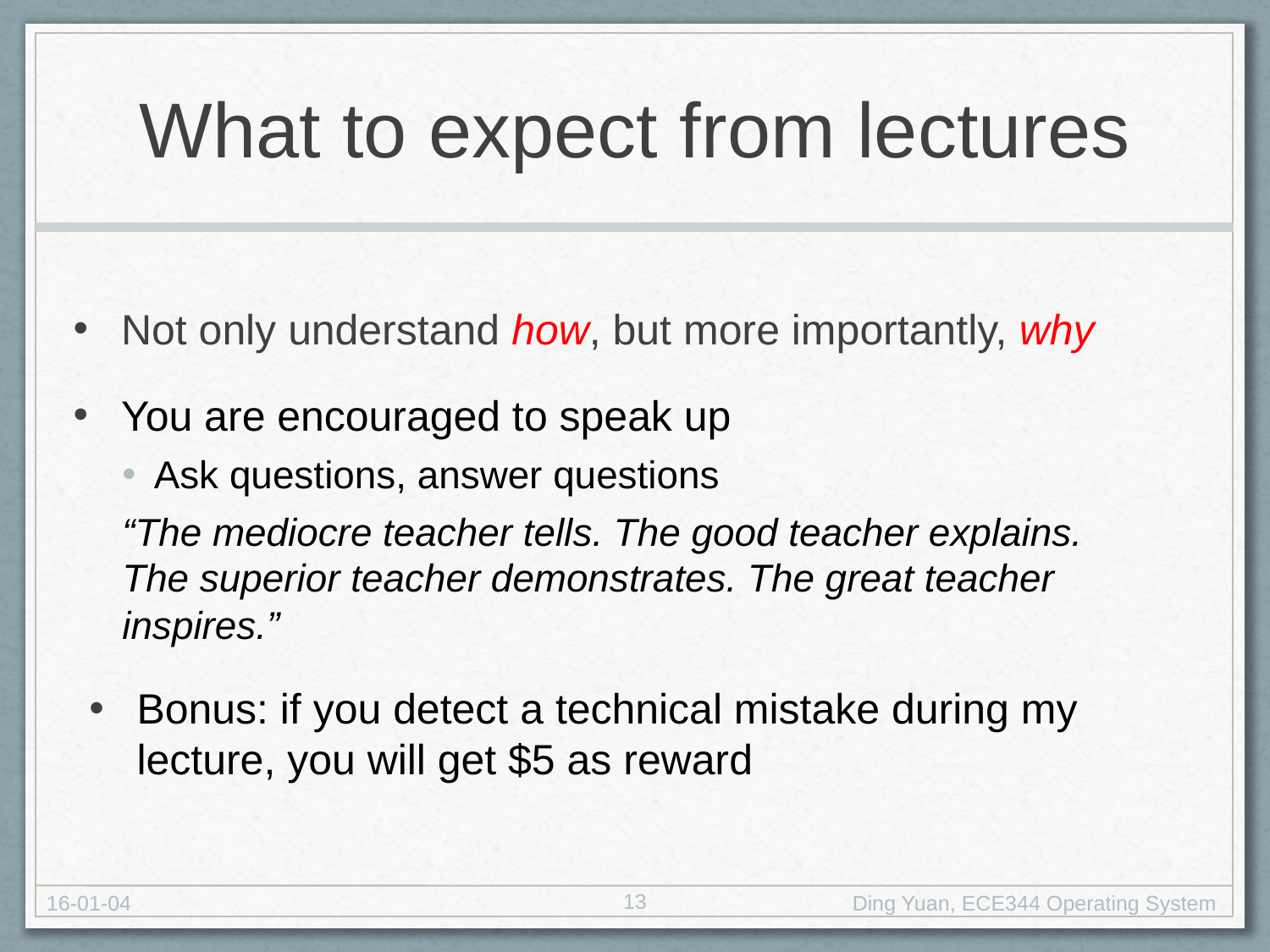

# What to expect from lectures
Not only understand how, but more importantly, why
You are encouraged to speak up
Ask questions, answer questions
“The mediocre teacher tells. The good teacher explains. The superior teacher demonstrates. The great teacher inspires.”
Bonus: if you detect a technical mistake during my lecture, you will get $5 as reward

13
16-01-04
Ding Yuan, ECE344 Operating System